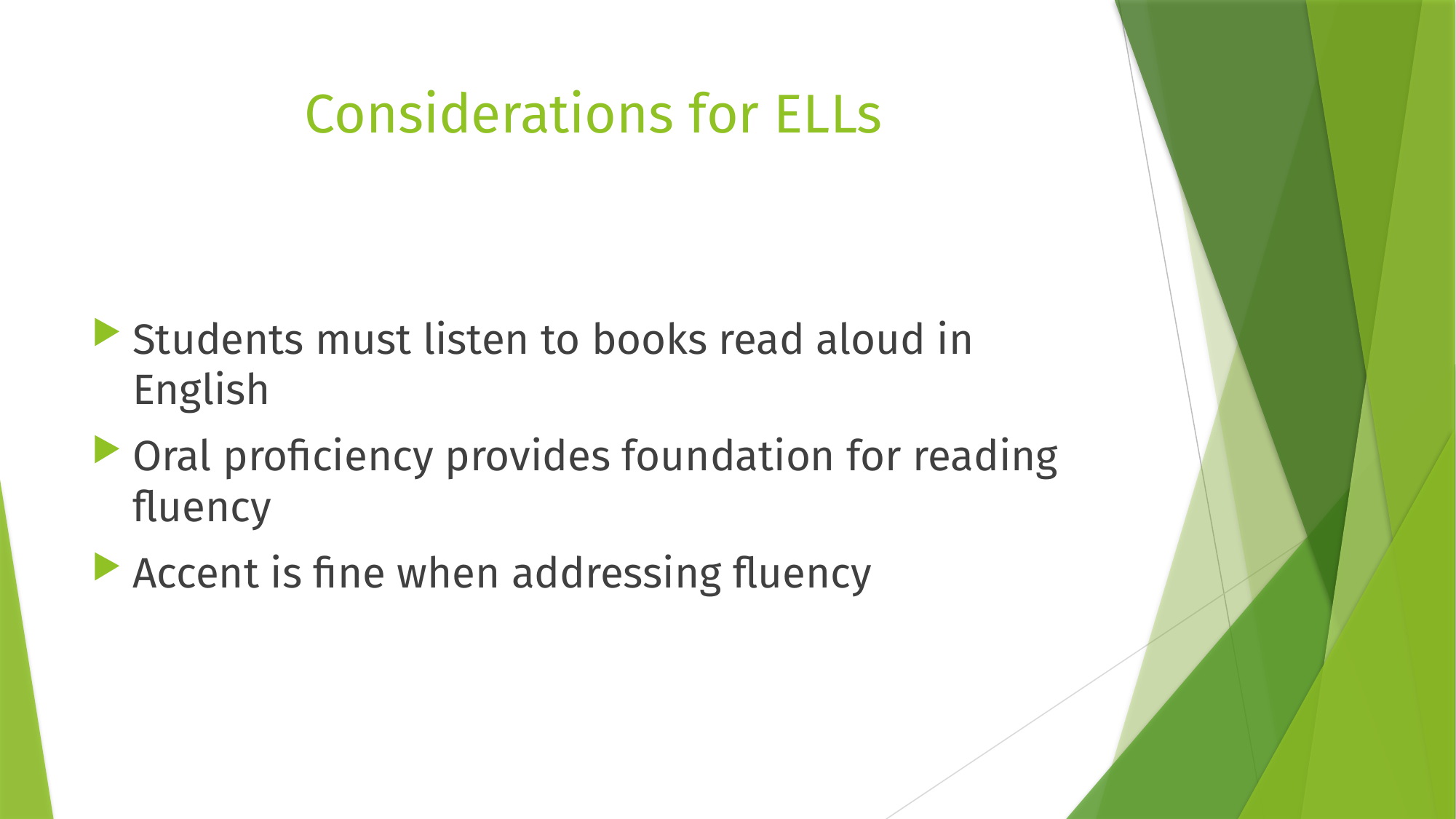

# Considerations for ELLs

Students must listen to books read aloud in English
Oral proficiency provides foundation for reading fluency
Accent is fine when addressing fluency